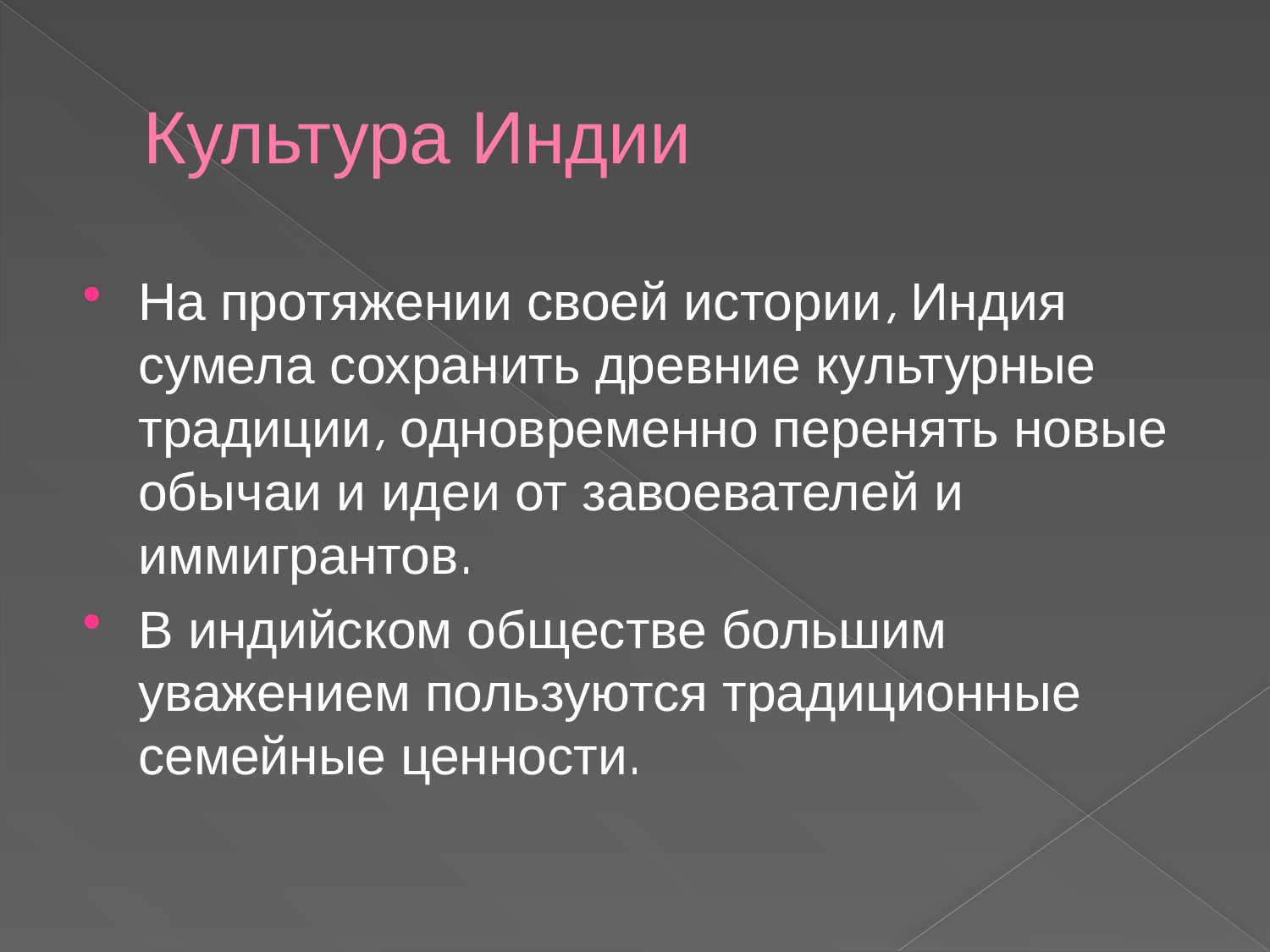

# Культура Индии
На протяжении своей истории, Индия сумела сохранить древние культурные традиции, одновременно перенять новые обычаи и идеи от завоевателей и иммигрантов.
В индийском обществе большим уважением пользуются традиционные семейные ценности.